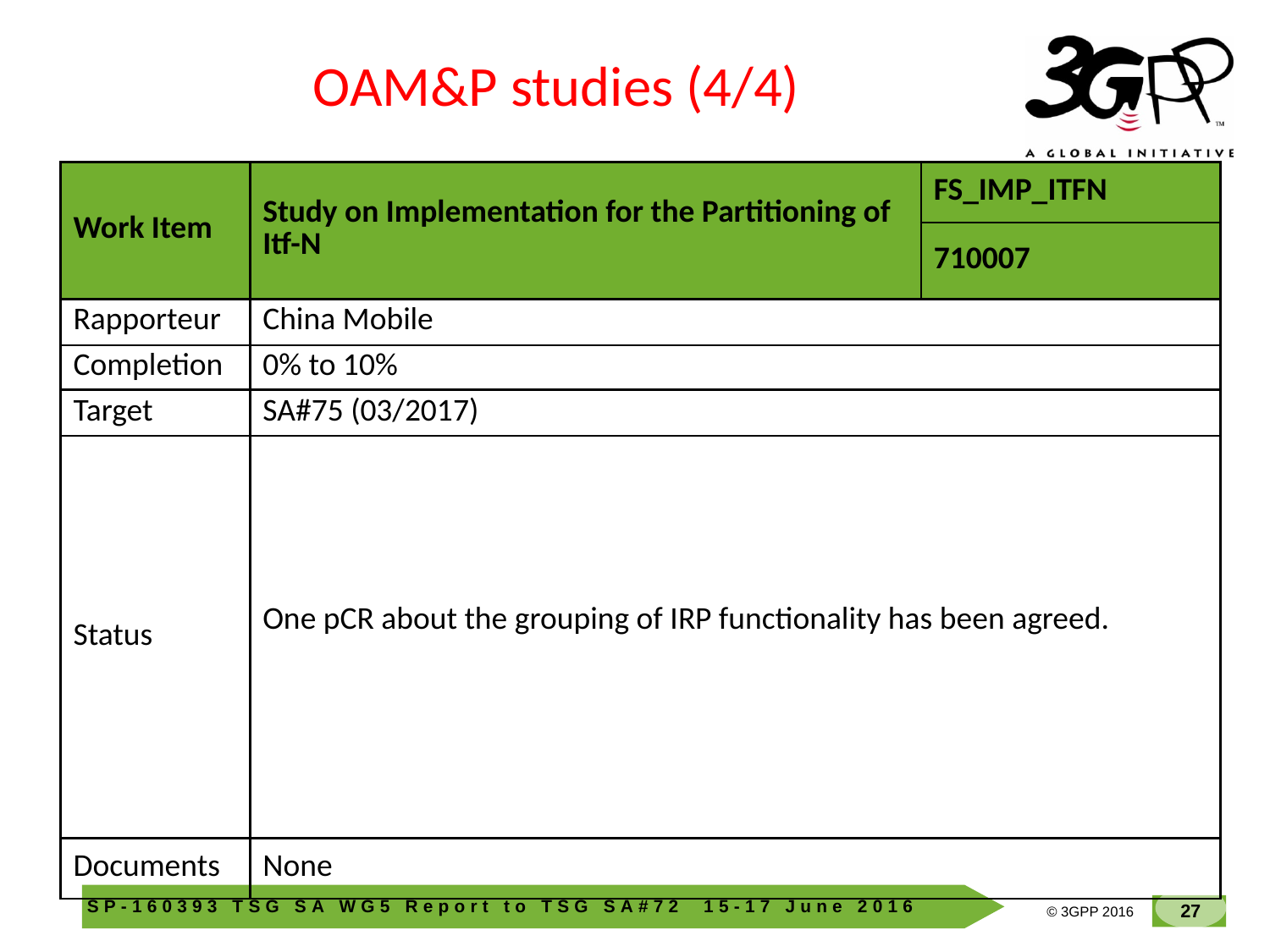

OAM&P studies (4/4)
| Work Item | Study on Implementation for the Partitioning of Itf-N | FS\_IMP\_ITFN |
| --- | --- | --- |
|  |  | 710007 |
| Rapporteur | China Mobile |  |
| Completion | 0% to 10% |  |
| Target | SA#75 (03/2017) |  |
| Status | One pCR about the grouping of IRP functionality has been agreed. |  |
| Documents | None |  |